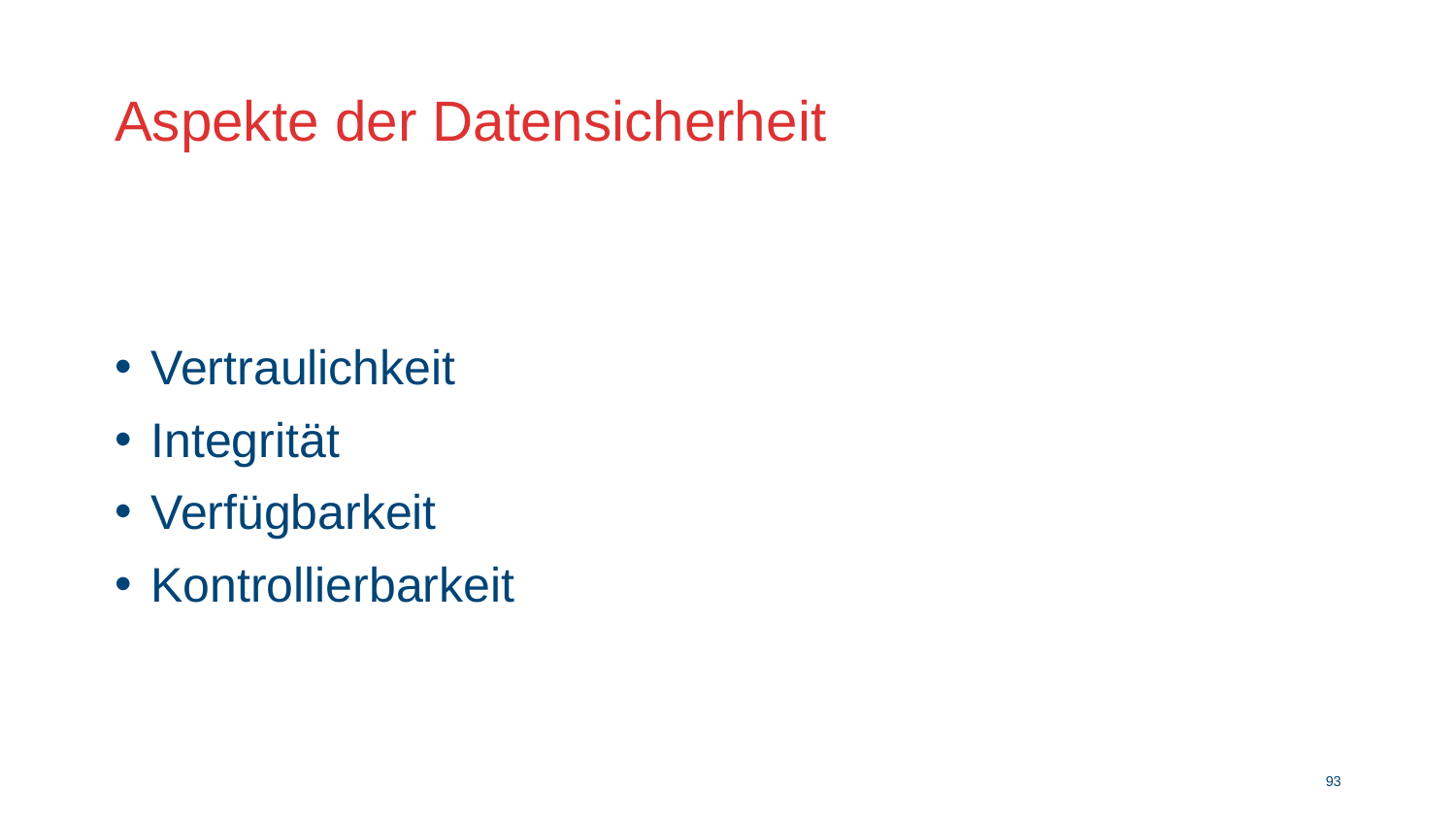

# Aspekte der Datensicherheit
Vertraulichkeit
Integrität
Verfügbarkeit
Kontrollierbarkeit
93